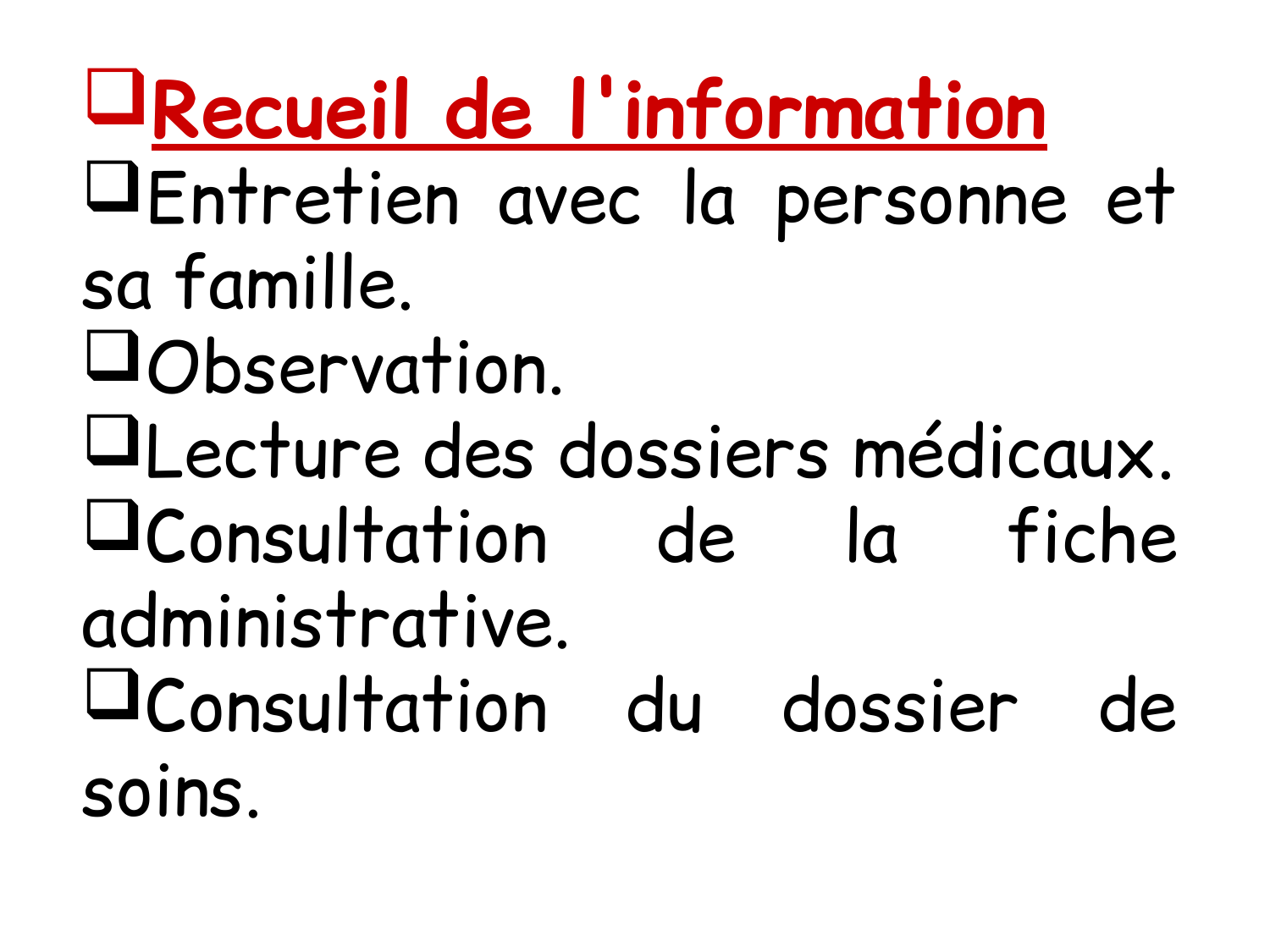

Recueil de l'information
Entretien avec la personne et sa famille.
Observation.
Lecture des dossiers médicaux.
Consultation de la fiche administrative.
Consultation du dossier de soins.